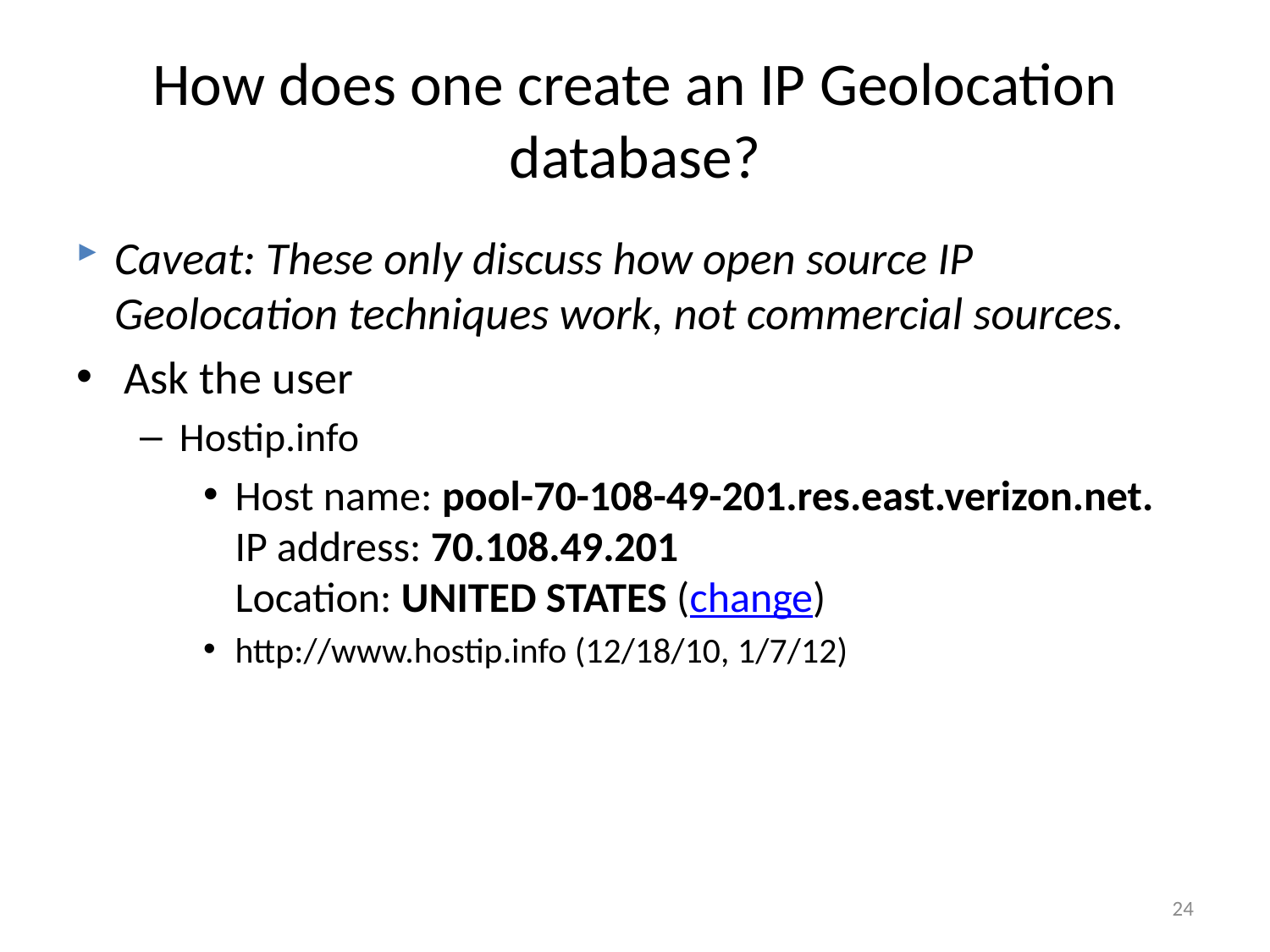

# How does one create an IP Geolocation database?
Caveat: These only discuss how open source IP Geolocation techniques work, not commercial sources.
Ask the user
Hostip.info
Host name: pool-70-108-49-201.res.east.verizon.net.
IP address: 70.108.49.201
Location: UNITED STATES (change)
http://www.hostip.info (12/18/10, 1/7/12)

24